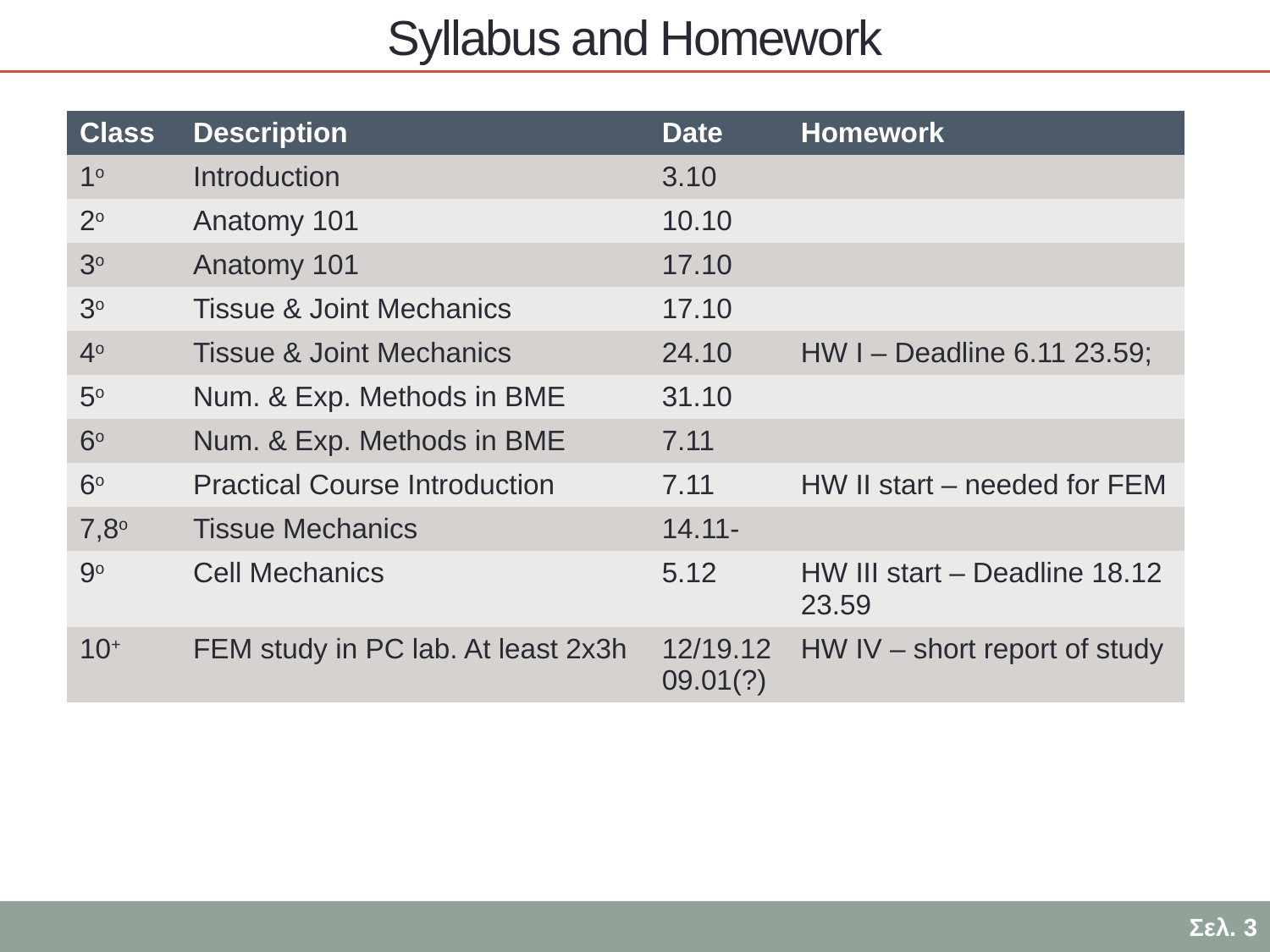

# Syllabus and Homework
| Class | Description | Date | Homework |
| --- | --- | --- | --- |
| 1ο | Introduction | 3.10 |  |
| 2ο | Anatomy 101 | 10.10 |  |
| 3ο | Anatomy 101 | 17.10 |  |
| 3ο | Tissue & Joint Mechanics | 17.10 |  |
| 4ο | Tissue & Joint Mechanics | 24.10 | HW I – Deadline 6.11 23.59; |
| 5ο | Num. & Exp. Methods in BME | 31.10 |  |
| 6ο | Num. & Exp. Methods in BME | 7.11 |  |
| 6ο | Practical Course Introduction | 7.11 | HW II start – needed for FEM |
| 7,8ο | Tissue Mechanics | 14.11- |  |
| 9ο | Cell Mechanics | 5.12 | HW III start – Deadline 18.12 23.59 |
| 10+ | FEM study in PC lab. At least 2x3h | 12/19.12 09.01(?) | HW IV – short report of study |
Σελ. 3